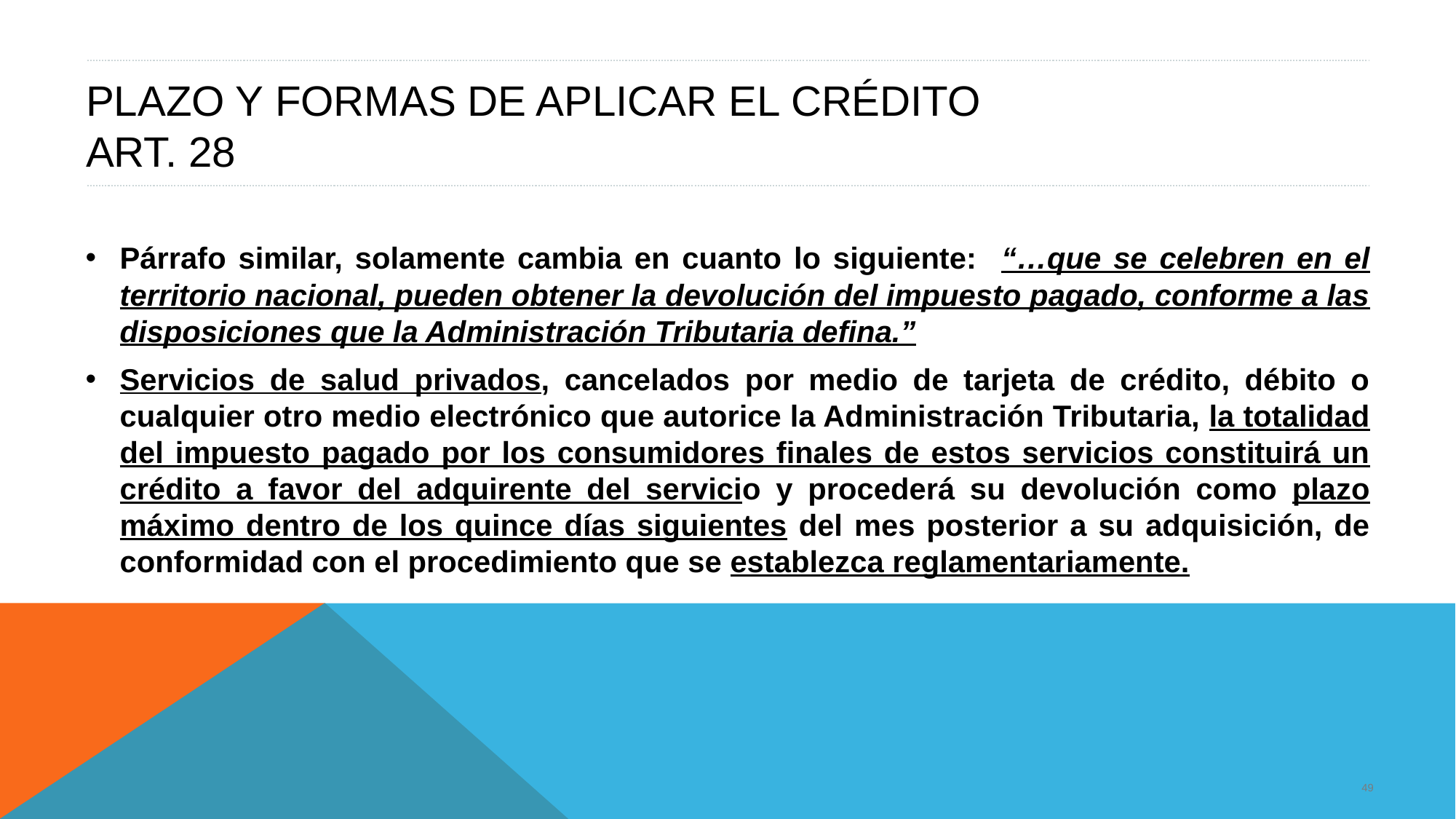

# Plazo y formas de aplicar el crédito Art. 28
Párrafo similar, solamente cambia en cuanto lo siguiente:  “…que se celebren en el territorio nacional, pueden obtener la devolución del impuesto pagado, conforme a las disposiciones que la Administración Tributaria defina.”
Servicios de salud privados, cancelados por medio de tarjeta de crédito, débito o cualquier otro medio electrónico que autorice la Administración Tributaria, la totalidad del impuesto pagado por los consumidores finales de estos servicios constituirá un crédito a favor del adquirente del servicio y procederá su devolución como plazo máximo dentro de los quince días siguientes del mes posterior a su adquisición, de conformidad con el procedimiento que se establezca reglamentariamente.